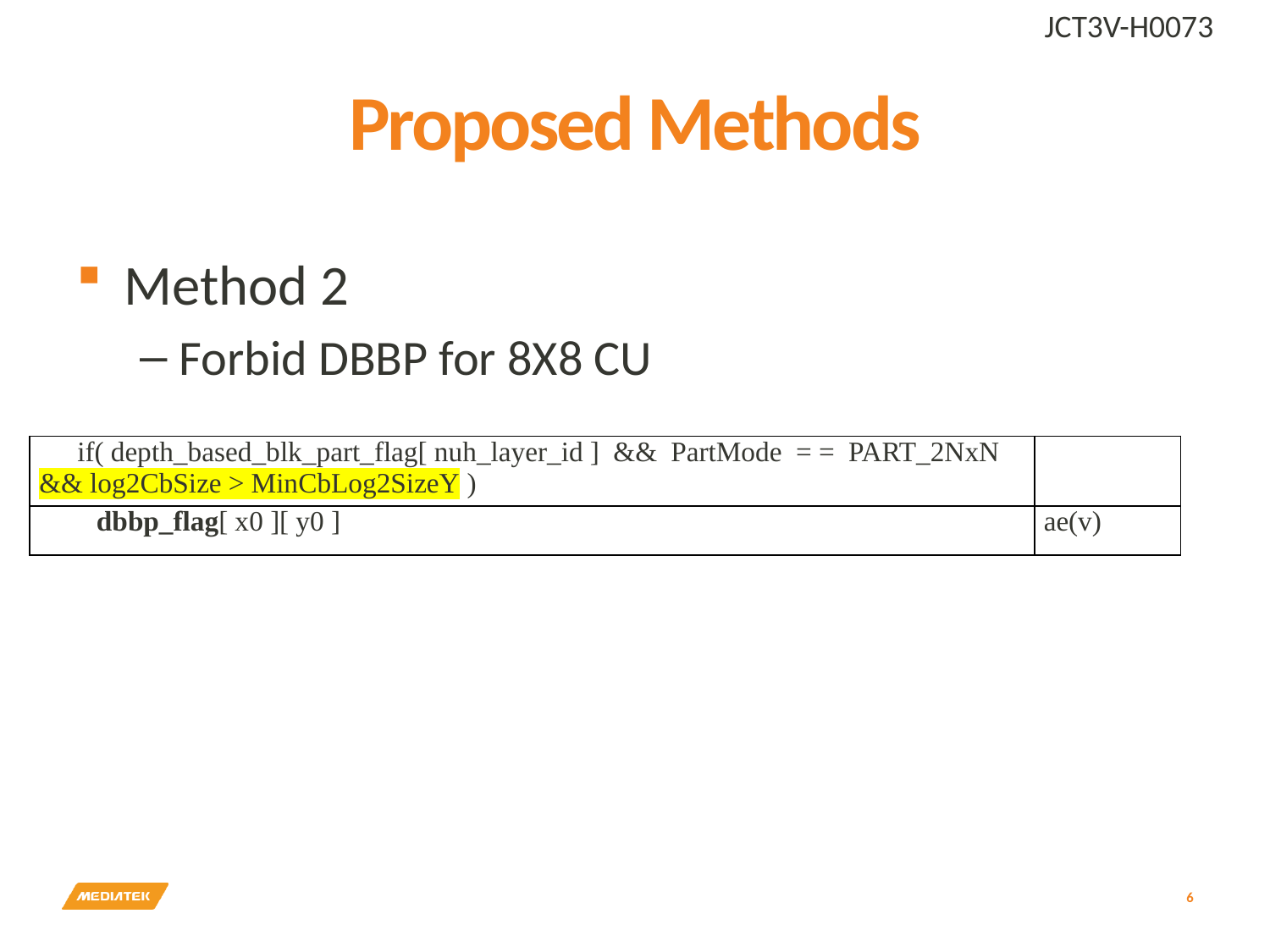

JCT3V-H0073

# Proposed Methods
Method 2
Forbid DBBP for 8X8 CU
| if( depth\_based\_blk\_part\_flag[ nuh\_layer\_id ] && PartMode = = PART\_2NxN && log2CbSize > MinCbLog2SizeY ) |  |
| --- | --- |
| dbbp\_flag[ x0 ][ y0 ] | ae(v) |
6